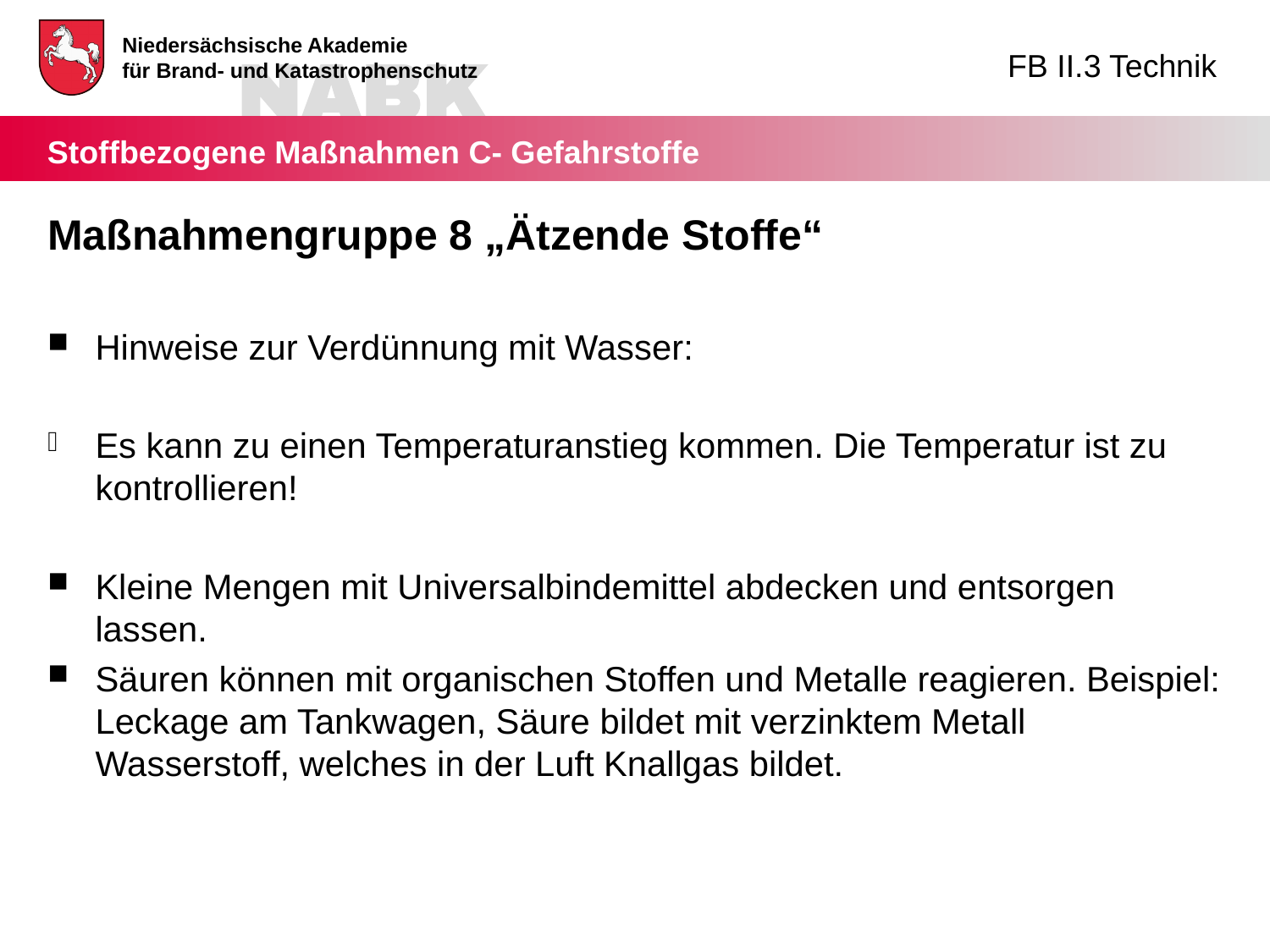

Maßnahmengruppe 8 „Ätzende Stoffe“

Hinweise zur Verdünnung mit Wasser:

Es kann zu einen Temperaturanstieg kommen. Die Temperatur ist zu
kontrollieren!

Kleine Mengen mit Universalbindemittel abdecken und entsorgen lassen.
Säuren können mit organischen Stoffen und Metalle reagieren. Beispiel: Leckage am Tankwagen, Säure bildet mit verzinktem Metall Wasserstoff, welches in der Luft Knallgas bildet.